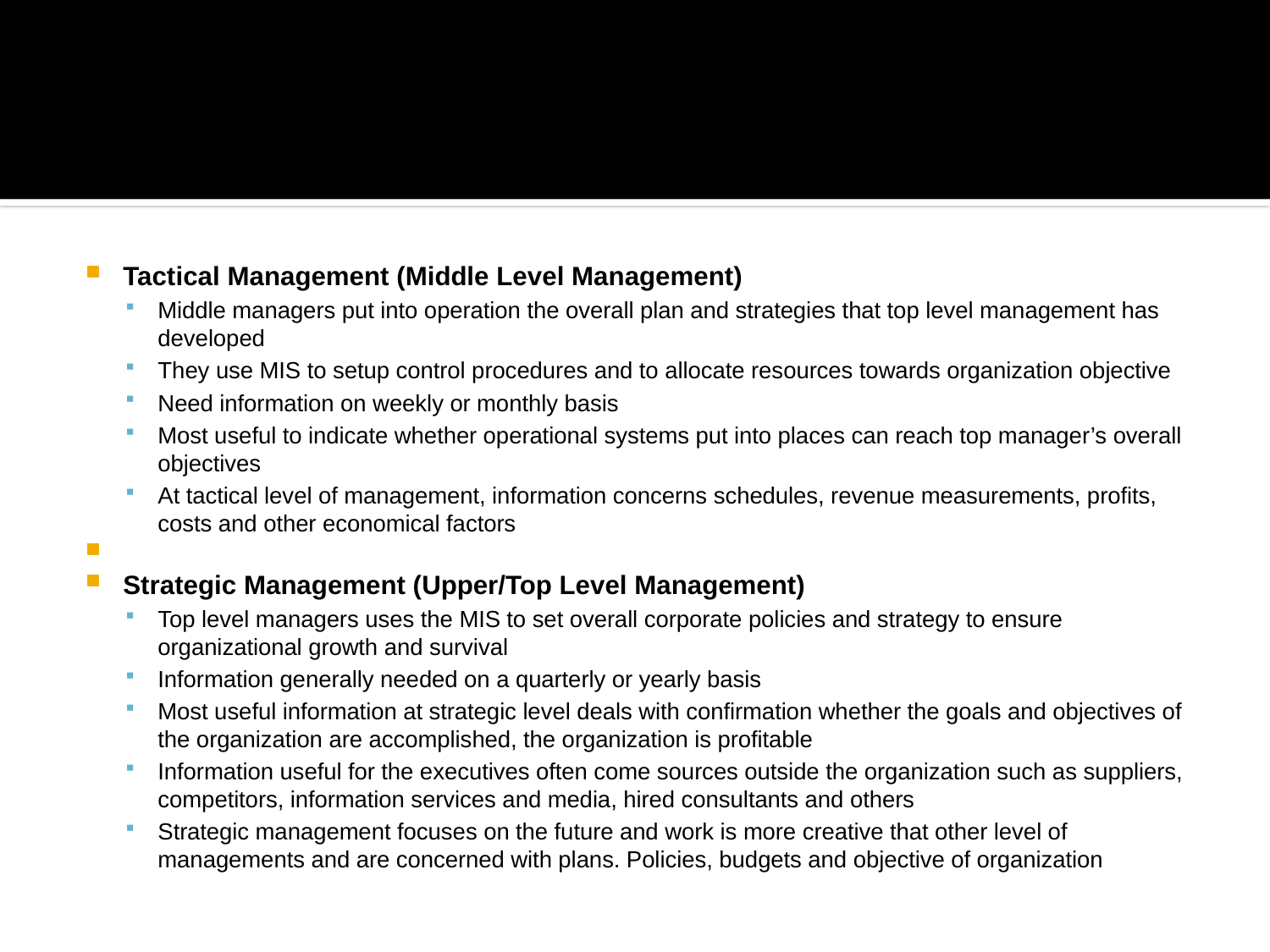

#
Tactical Management (Middle Level Management)
Middle managers put into operation the overall plan and strategies that top level management has developed
They use MIS to setup control procedures and to allocate resources towards organization objective
Need information on weekly or monthly basis
Most useful to indicate whether operational systems put into places can reach top manager’s overall objectives
At tactical level of management, information concerns schedules, revenue measurements, profits, costs and other economical factors

Strategic Management (Upper/Top Level Management)
Top level managers uses the MIS to set overall corporate policies and strategy to ensure organizational growth and survival
Information generally needed on a quarterly or yearly basis
Most useful information at strategic level deals with confirmation whether the goals and objectives of the organization are accomplished, the organization is profitable
Information useful for the executives often come sources outside the organization such as suppliers, competitors, information services and media, hired consultants and others
Strategic management focuses on the future and work is more creative that other level of managements and are concerned with plans. Policies, budgets and objective of organization